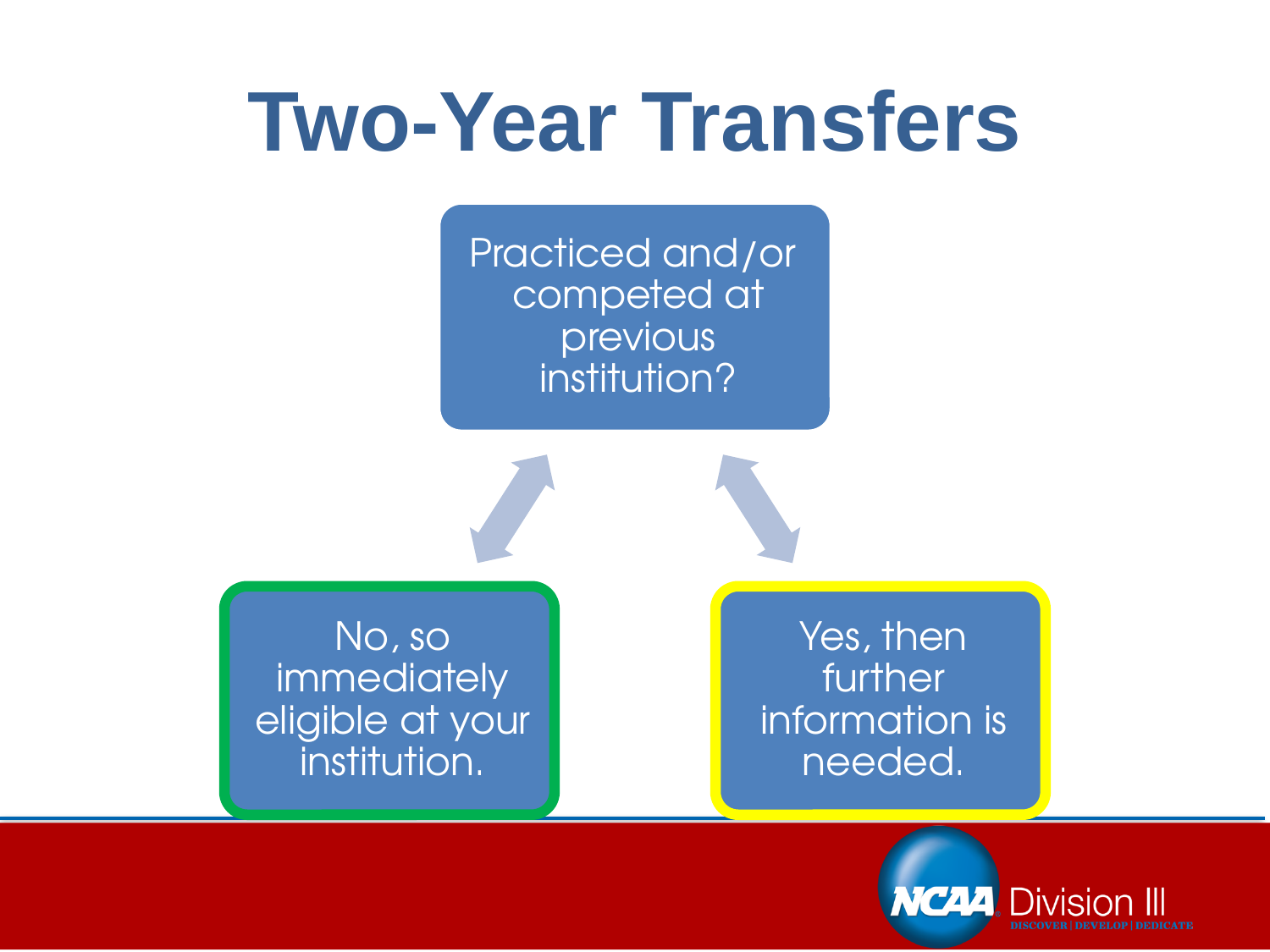

# Two-Year Transfers
Practiced and/or  competed at previous institution?

Yes, then further information is needed.

No, so immediately eligible at your institution.